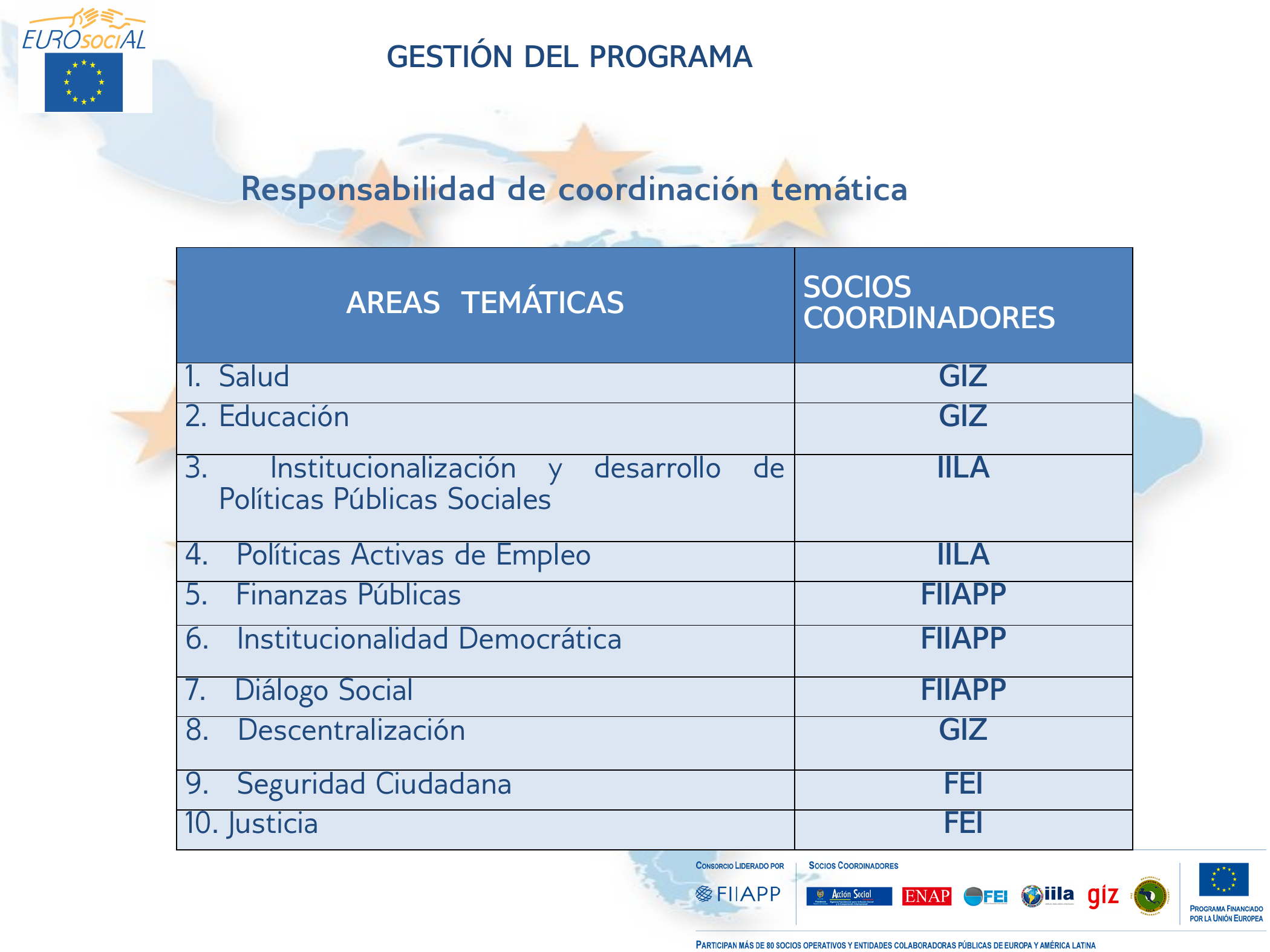

GESTIÓN DEL PROGRAMA
Responsabilidad de coordinación temática
| AREAS TEMÁTICAS | SOCIOS COORDINADORES |
| --- | --- |
| Salud | GIZ |
| Educación | GIZ |
| 3. Institucionalización y desarrollo de Políticas Públicas Sociales | IILA |
| 4. Políticas Activas de Empleo | IILA |
| 5. Finanzas Públicas | FIIAPP |
| 6. Institucionalidad Democrática | FIIAPP |
| 7. Diálogo Social | FIIAPP |
| 8. Descentralización | GIZ |
| 9. Seguridad Ciudadana | FEI |
| 10. Justicia | FEI |